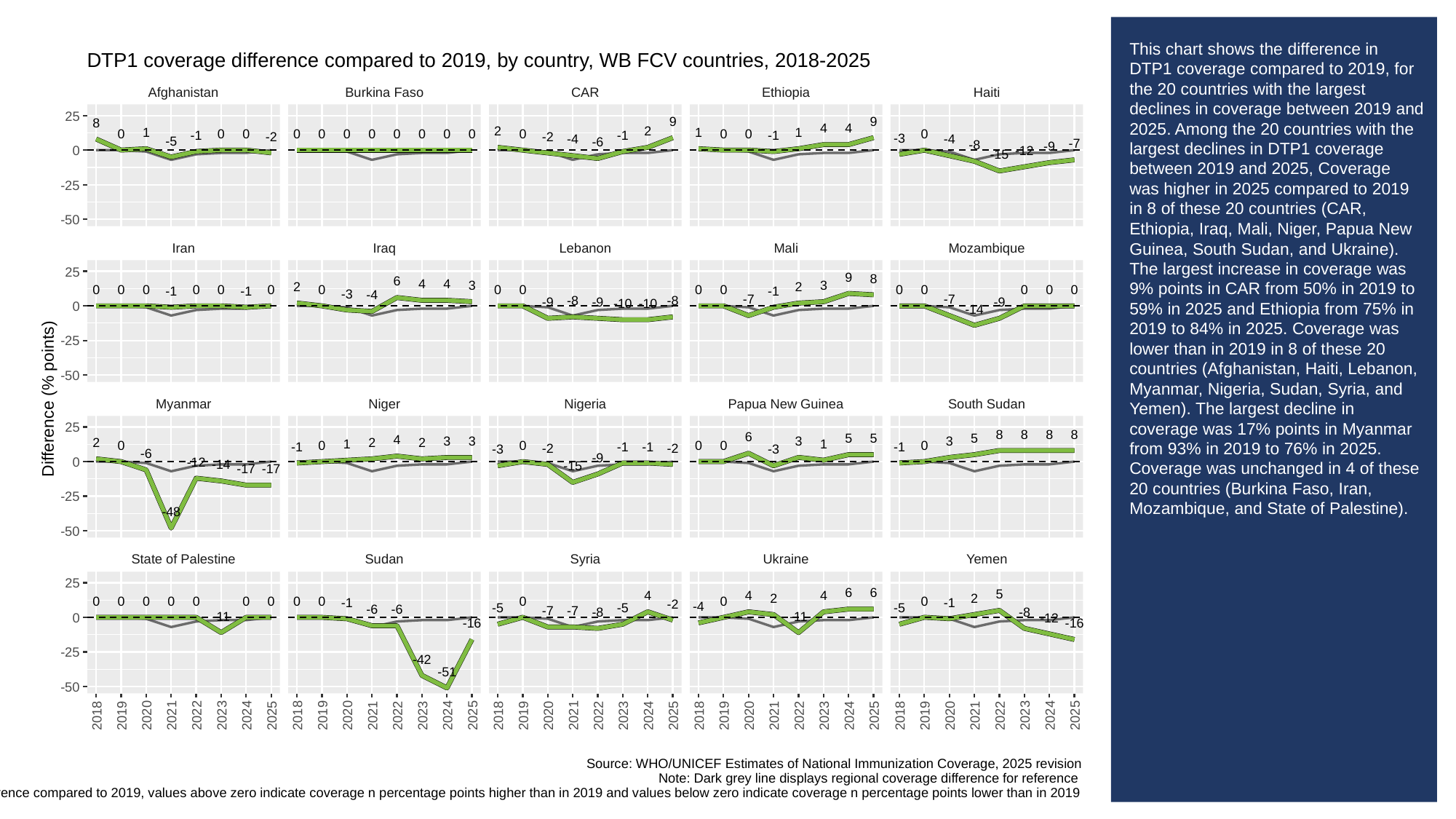

# This chart shows the difference in DTP1 coverage compared to 2019, for the 20 countries with the largest declines in coverage between 2019 and 2025. Among the 20 countries with the largest declines in DTP1 coverage between 2019 and 2025, Coverage was higher in 2025 compared to 2019 in 8 of these 20 countries (CAR, Ethiopia, Iraq, Mali, Niger, Papua New Guinea, South Sudan, and Ukraine). The largest increase in coverage was 9% points in CAR from 50% in 2019 to 59% in 2025 and Ethiopia from 75% in 2019 to 84% in 2025. Coverage was lower than in 2019 in 8 of these 20 countries (Afghanistan, Haiti, Lebanon, Myanmar, Nigeria, Sudan, Syria, and Yemen). The largest decline in coverage was 17% points in Myanmar from 93% in 2019 to 76% in 2025. Coverage was unchanged in 4 of these 20 countries (Burkina Faso, Iran, Mozambique, and State of Palestine).

DTP1 coverage difference compared to 2019, by country, WB FCV countries, 2018-2025
Afghanistan
Burkina Faso
CAR
Ethiopia
Haiti

25

9
9
8
4
4
2
2
1
1
1
0
0
0
0
0
0
0
0
0
0
0
0
0
0
0
-1
-1
-1
-2
-2

-3
-4
-4
-5
-6

-7

-8
-9
0
-12
-15

-25

-50

Iran
Iraq
Lebanon
Mali
Mozambique

25

9
8
6
4
4
3
3
2
2
0
0
0
0
0
0
0
0
0
0
0
0
0
0
0
0
-1
-1
-1

-3
-4

-7
-7
-8
-8
-9
-9
-9

-10
-10
0
-14

-25

-50

Difference (% points)
Myanmar
Niger
Nigeria
Papua New Guinea
South Sudan

25

8
8
8
8
6
5
5
5
4
3
3
3
3
2
2
2
1
1
0
0
0
0
0
0
-1
-1
-1
-1
-2
-2

-3
-3
-6

-9

0
-12

-14
-15

-17
-17

-25

-48

-50

State of Palestine
Sudan
Syria
Ukraine
Yemen

25

6
6
5
4
4
4
2
2
0
0
0
0
0
0
0
0
0
0
0
0
-1
-1
-2

-4
-5
-5
-5
-6
-6
-7
-7
-8
-8

-11
-11

0
-12

-16
-16

-25

-42
-51

-50

2018
2019
2020
2021
2022
2023
2024
2025
2018
2019
2020
2021
2022
2023
2024
2025
2018
2019
2020
2021
2022
2023
2024
2025
2018
2019
2020
2021
2022
2023
2024
2025
2018
2019
2020
2021
2022
2023
2024
2025
Source: WHO/UNICEF Estimates of National Immunization Coverage, 2025 revision
Note: Dark grey line displays regional coverage difference for reference
When looking at coverage difference compared to 2019, values above zero indicate coverage n percentage points higher than in 2019 and values below zero indicate coverage n percentage points lower than in 2019